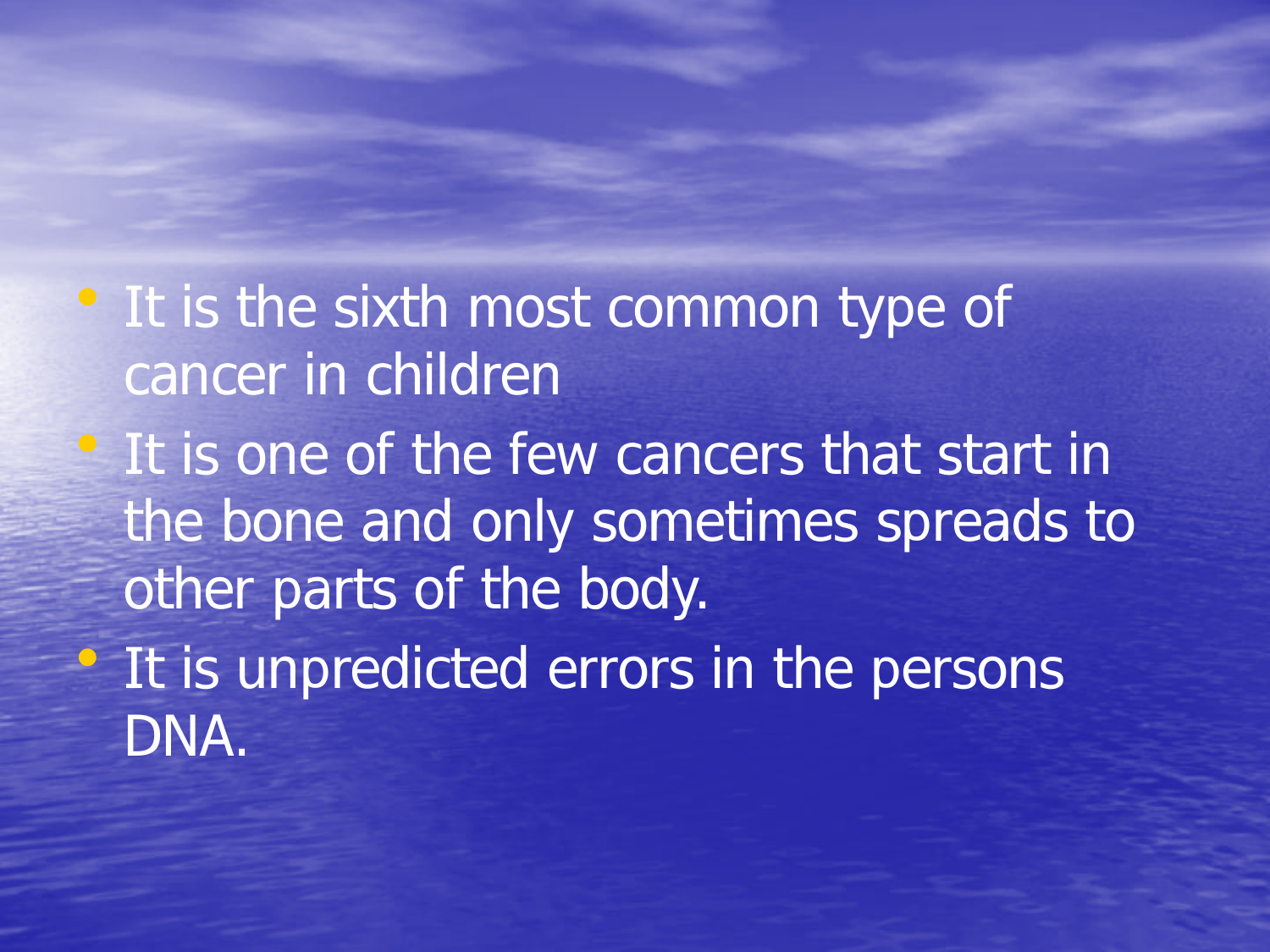

It is the sixth most common type of cancer in children
It is one of the few cancers that start in the bone and only sometimes spreads to other parts of the body.
It is unpredicted errors in the persons DNA.